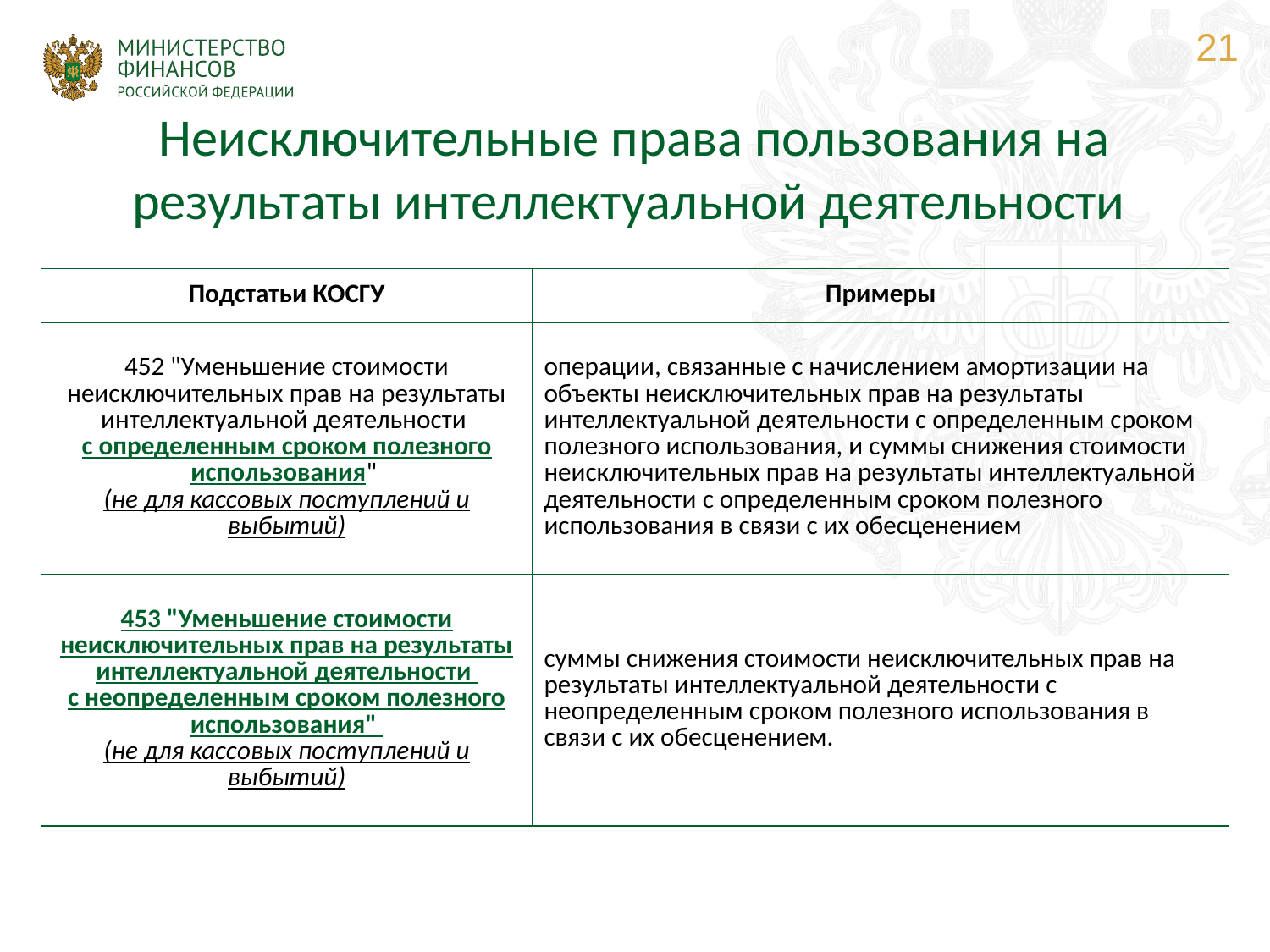

21
# Неисключительные права пользования на результаты интеллектуальной деятельности
| Подстатьи КОСГУ | Примеры |
| --- | --- |
| 452 "Уменьшение стоимости неисключительных прав на результаты интеллектуальной деятельности с определенным сроком полезного использования" (не для кассовых поступлений и выбытий) | операции, связанные с начислением амортизации на объекты неисключительных прав на результаты интеллектуальной деятельности с определенным сроком полезного использования, и суммы снижения стоимости неисключительных прав на результаты интеллектуальной деятельности с определенным сроком полезного использования в связи с их обесценением |
| 453 "Уменьшение стоимости неисключительных прав на результаты интеллектуальной деятельности с неопределенным сроком полезного использования" (не для кассовых поступлений и выбытий) | суммы снижения стоимости неисключительных прав на результаты интеллектуальной деятельности с неопределенным сроком полезного использования в связи с их обесценением. |